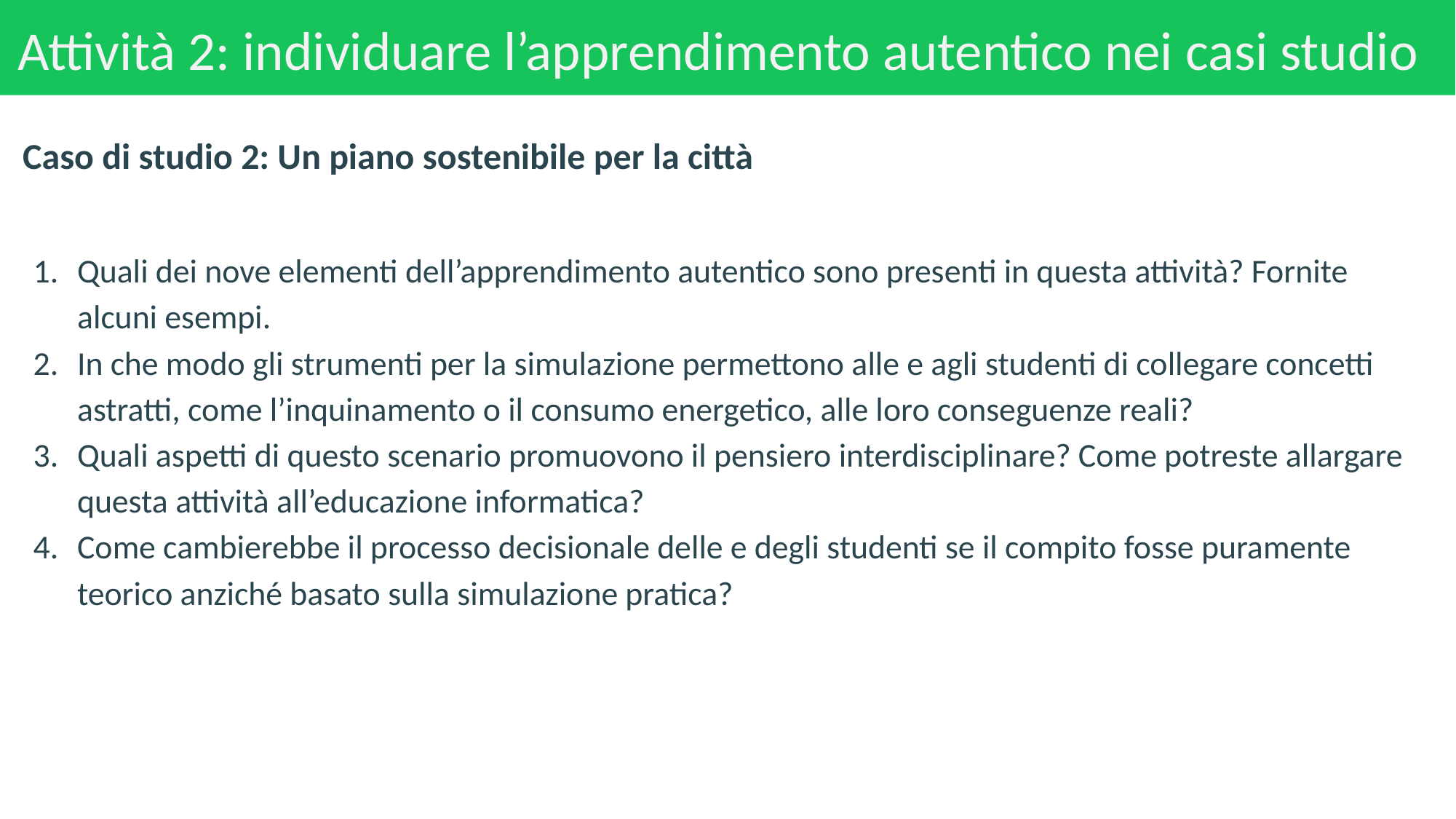

# Attività 2: individuare l’apprendimento autentico nei casi studio
Caso di studio 2: Un piano sostenibile per la città

Quali dei nove elementi dell’apprendimento autentico sono presenti in questa attività? Fornite alcuni esempi.
In che modo gli strumenti per la simulazione permettono alle e agli studenti di collegare concetti astratti, come l’inquinamento o il consumo energetico, alle loro conseguenze reali?
Quali aspetti di questo scenario promuovono il pensiero interdisciplinare? Come potreste allargare questa attività all’educazione informatica?
Come cambierebbe il processo decisionale delle e degli studenti se il compito fosse puramente teorico anziché basato sulla simulazione pratica?